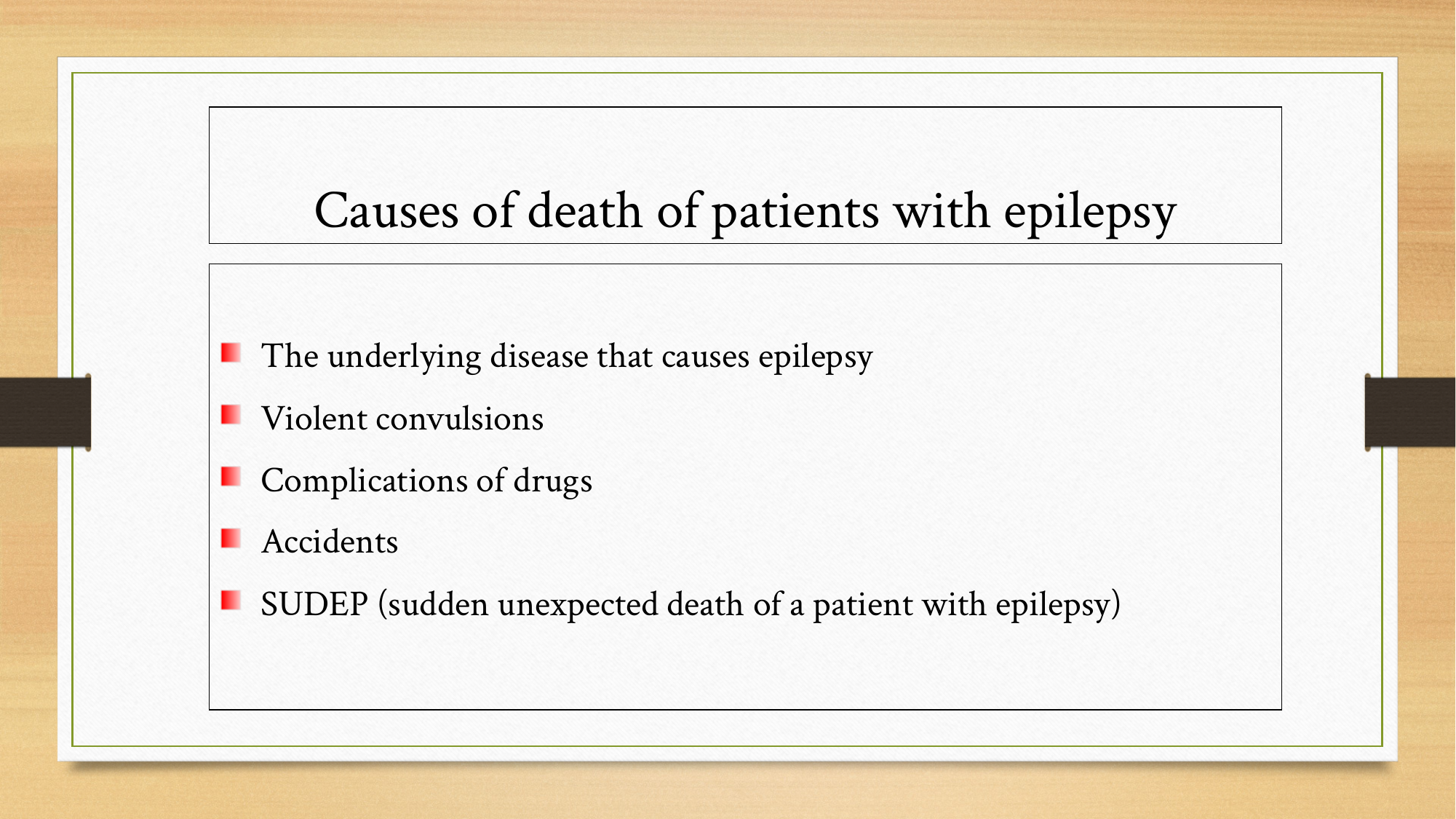

Causes of death of patients with epilepsy

The underlying disease that causes epilepsy
Violent convulsions
Complications of drugs
Accidents
SUDEP (sudden unexpected death of a patient with epilepsy)